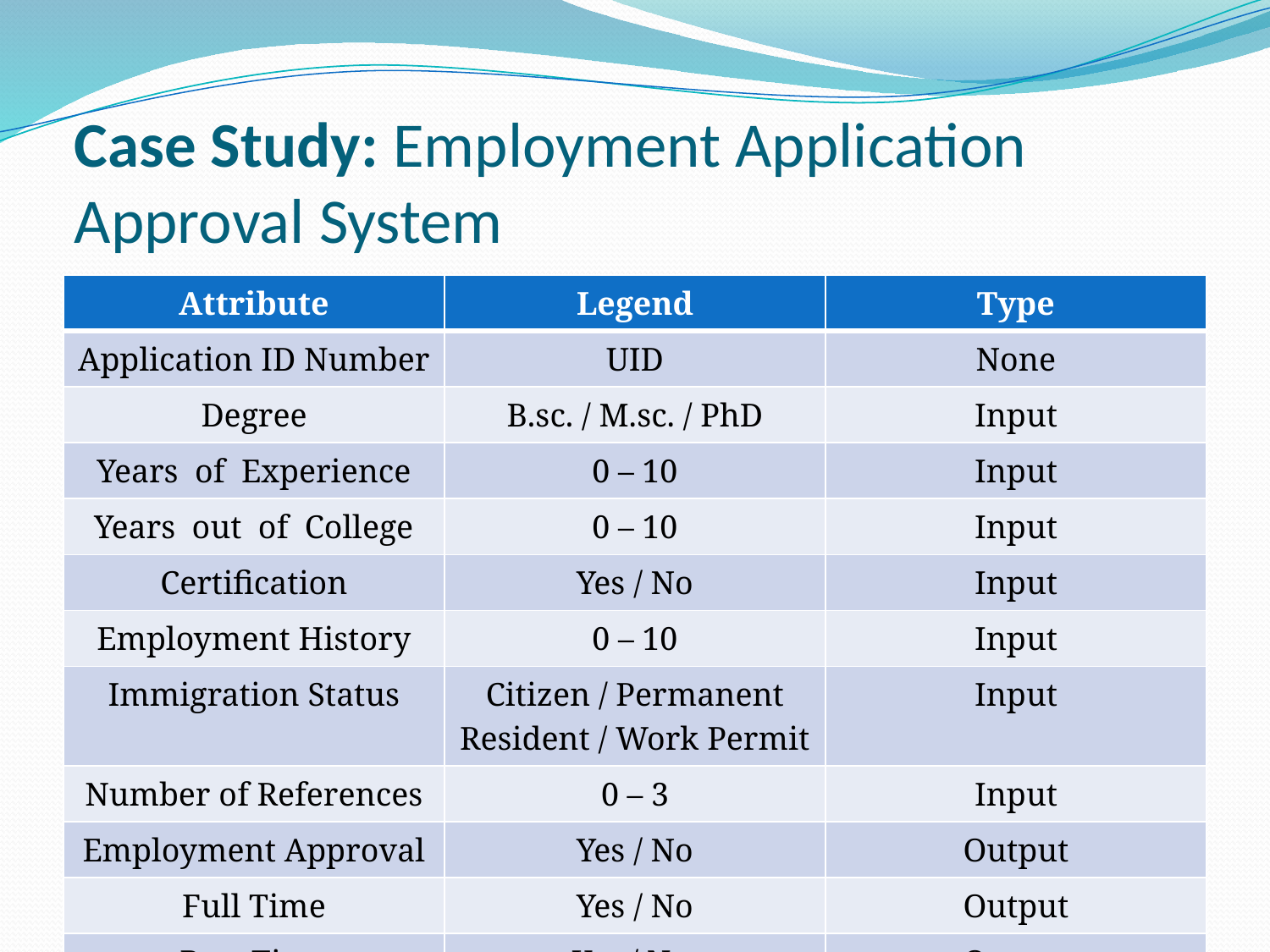

# Case Study: Employment Application Approval System
| Attribute | Legend | Type |
| --- | --- | --- |
| Application ID Number | UID | None |
| Degree | B.sc. / M.sc. / PhD | Input |
| Years of Experience | 0 – 10 | Input |
| Years out of College | 0 – 10 | Input |
| Certification | Yes / No | Input |
| Employment History | 0 – 10 | Input |
| Immigration Status | Citizen / Permanent Resident / Work Permit | Input |
| Number of References | 0 – 3 | Input |
| Employment Approval | Yes / No | Output |
| Full Time | Yes / No | Output |
| Part Time | Yes / No | Output |